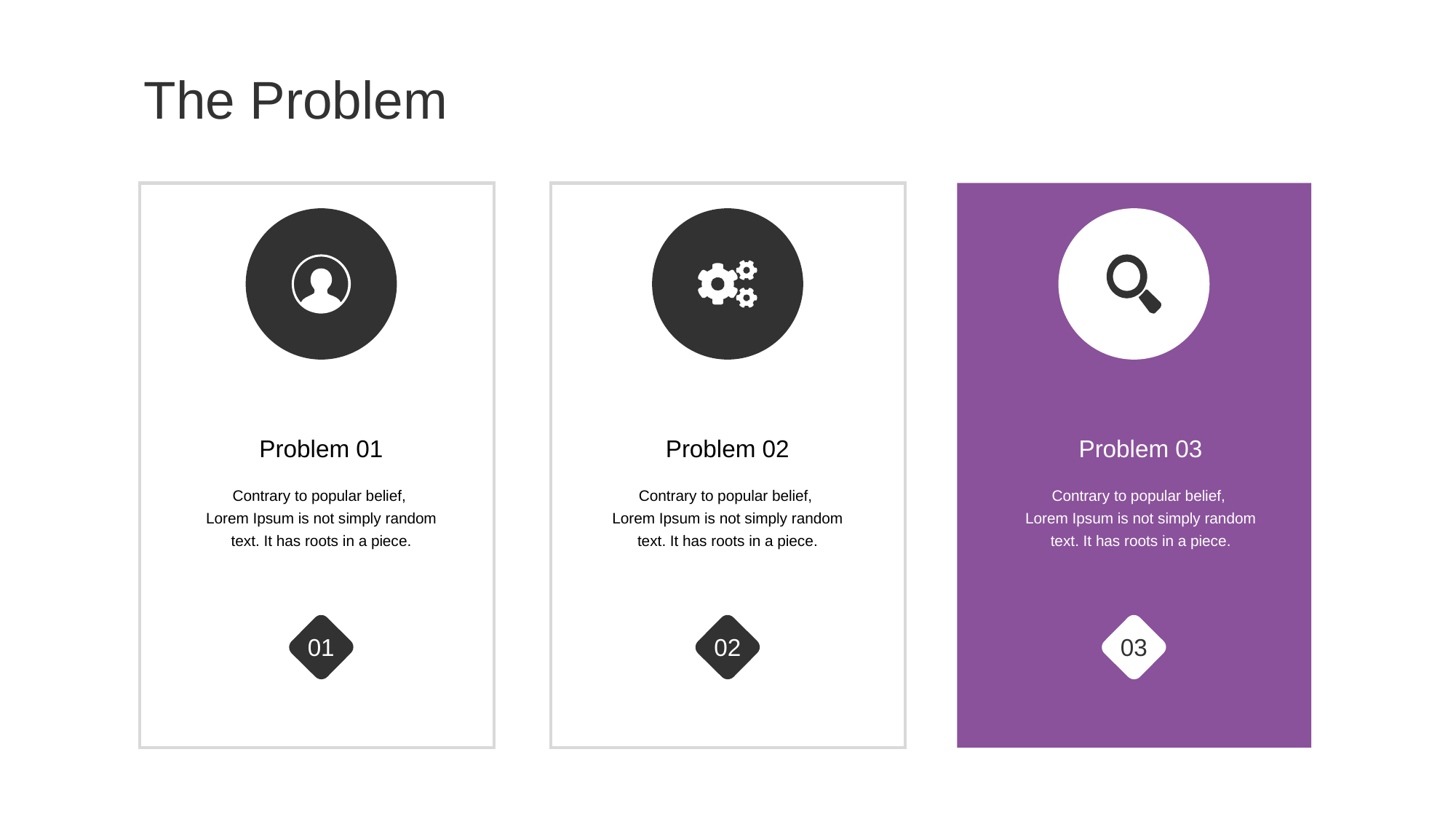

The Problem

Problem 01
Problem 02
Problem 03
Contrary to popular belief,
Lorem Ipsum is not simply random text. It has roots in a piece.
Contrary to popular belief,
Lorem Ipsum is not simply random text. It has roots in a piece.
Contrary to popular belief,
Lorem Ipsum is not simply random text. It has roots in a piece.

01
02
03